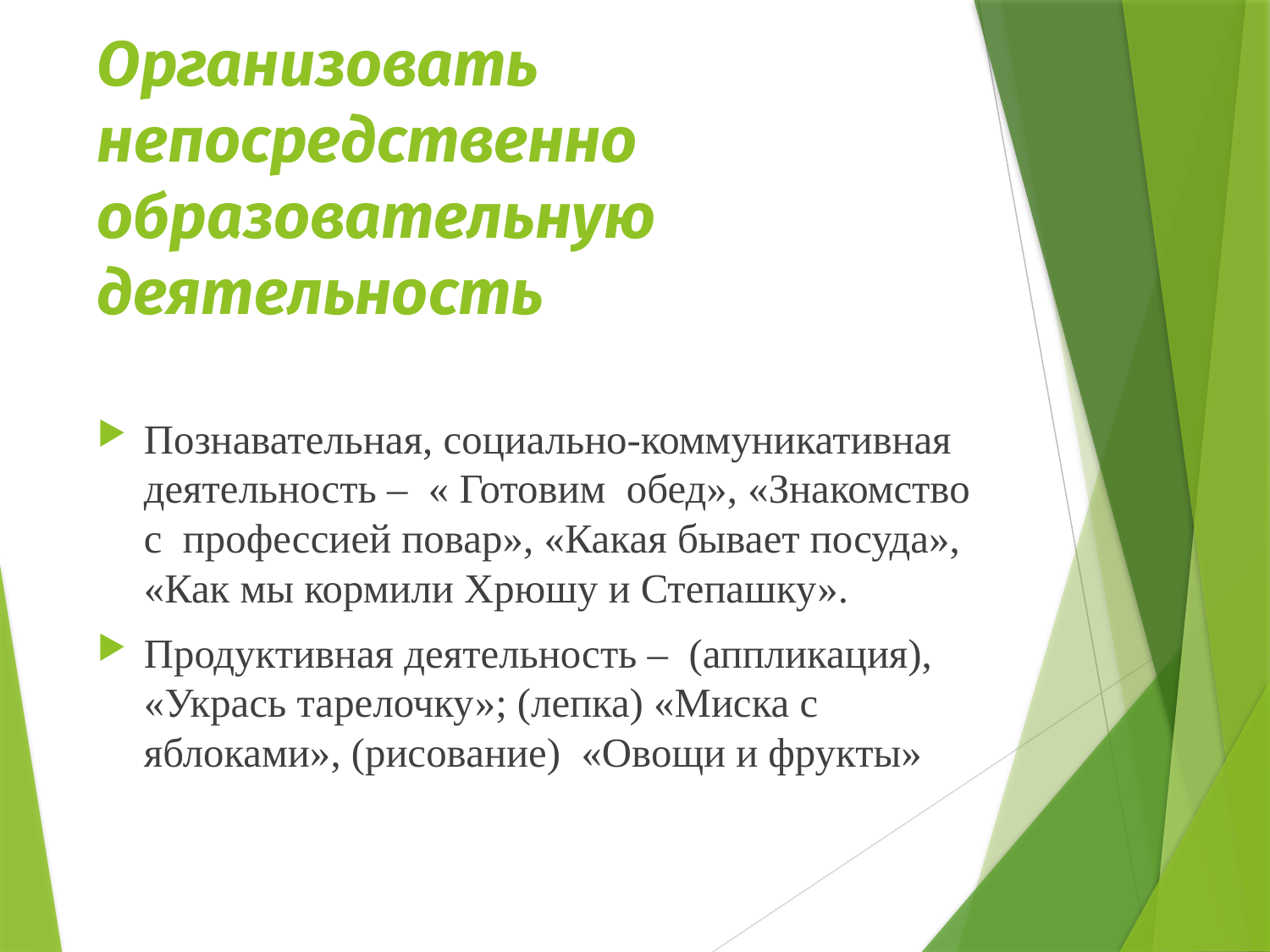

# Организовать непосредственно образовательную деятельность

Познавательная, социально-коммуникативная деятельность –  « Готовим  обед», «Знакомство с  профессией повар», «Какая бывает посуда», «Как мы кормили Хрюшу и Степашку».
Продуктивная деятельность –  (аппликация), «Укрась тарелочку»; (лепка) «Миска с яблоками», (рисование)  «Овощи и фрукты»